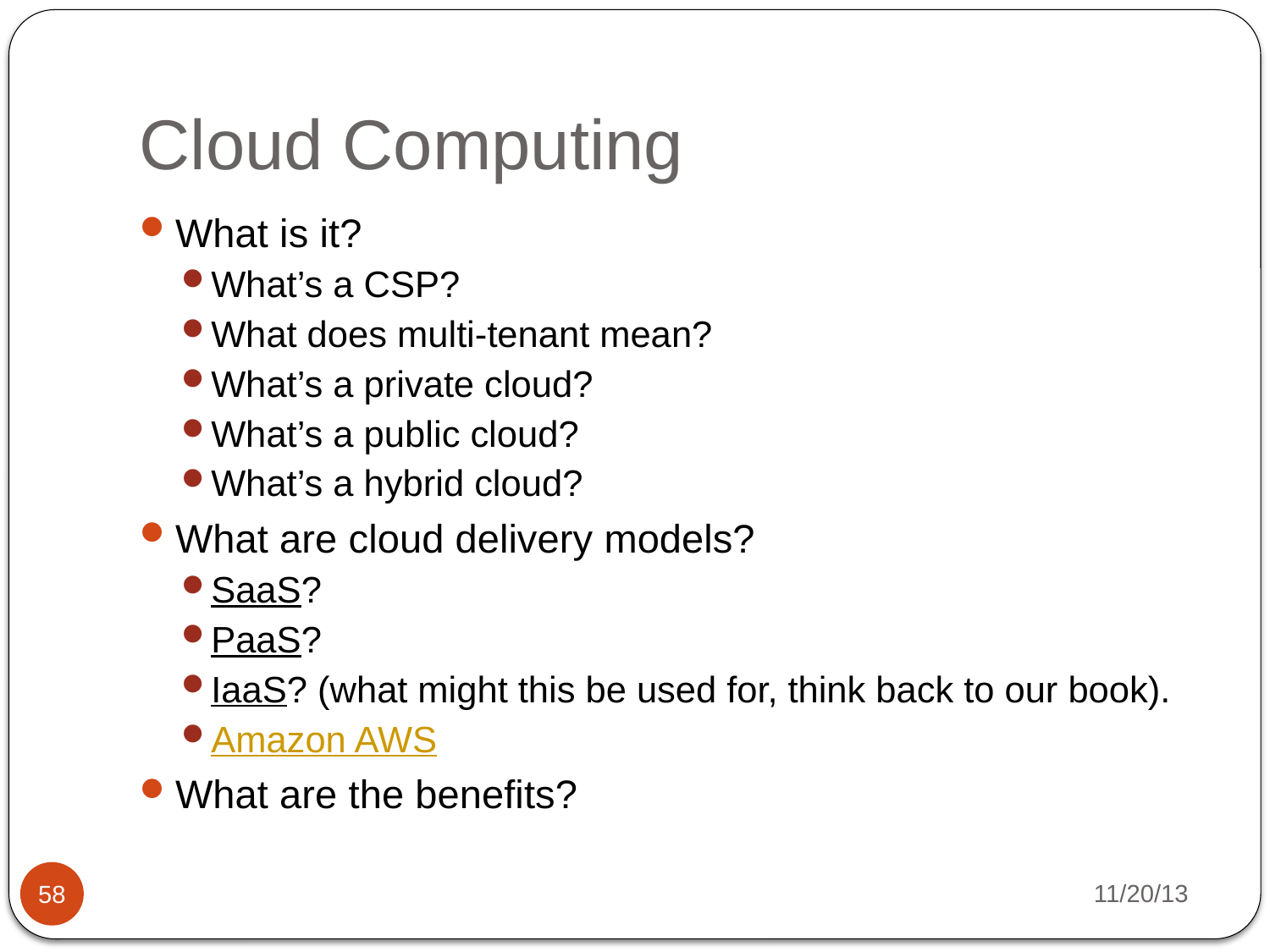

# Cloud Computing
What is it?
What’s a CSP?
What does multi-tenant mean?
What’s a private cloud?
What’s a public cloud?
What’s a hybrid cloud?
What are cloud delivery models?
SaaS?
PaaS?
IaaS? (what might this be used for, think back to our book).
Amazon AWS
What are the benefits?
11/20/13
58